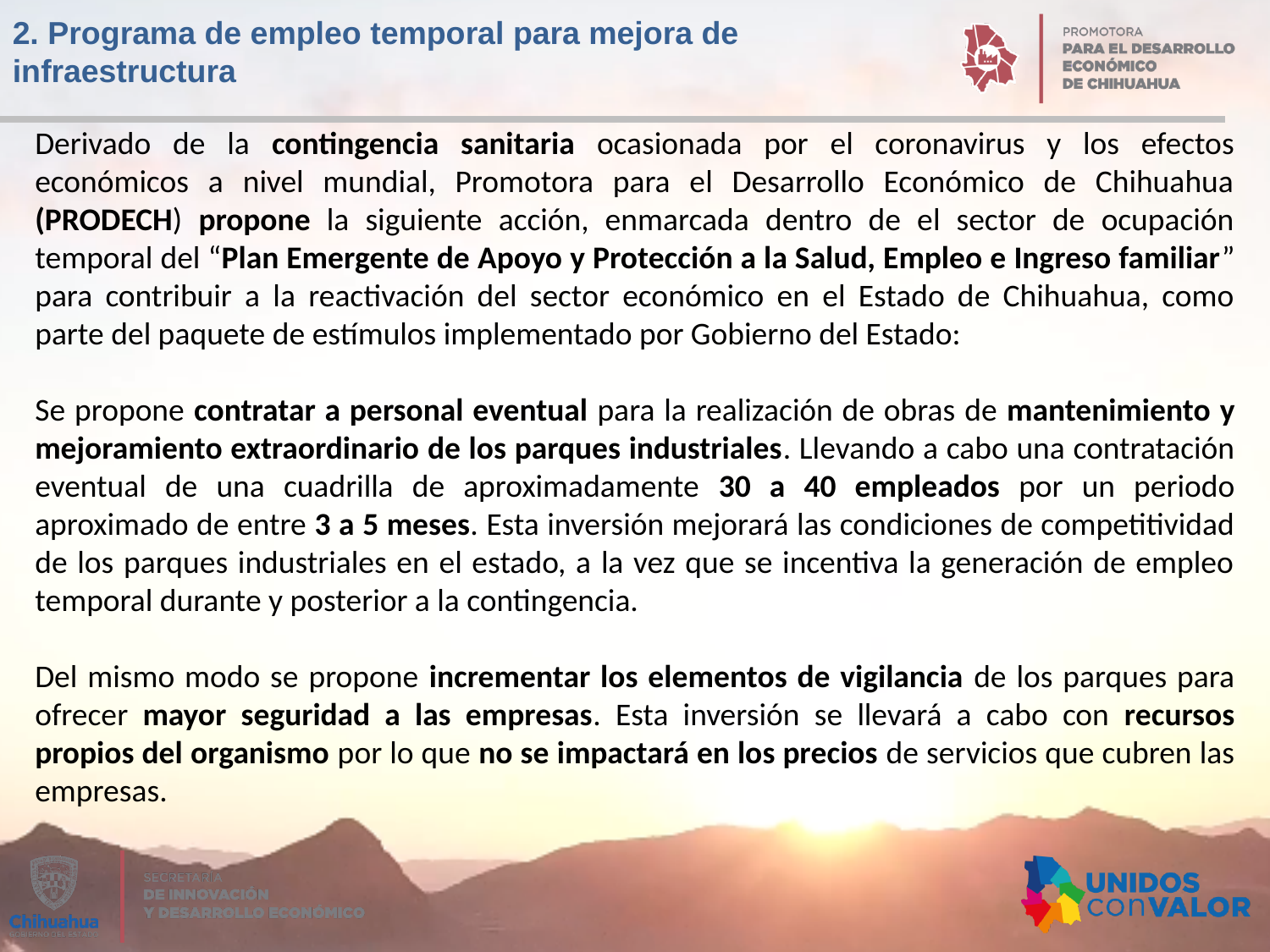

2. Programa de empleo temporal para mejora de infraestructura

Derivado de la contingencia sanitaria ocasionada por el coronavirus y los efectos económicos a nivel mundial, Promotora para el Desarrollo Económico de Chihuahua (PRODECH) propone la siguiente acción, enmarcada dentro de el sector de ocupación temporal del “Plan Emergente de Apoyo y Protección a la Salud, Empleo e Ingreso familiar” para contribuir a la reactivación del sector económico en el Estado de Chihuahua, como parte del paquete de estímulos implementado por Gobierno del Estado:

Se propone contratar a personal eventual para la realización de obras de mantenimiento y mejoramiento extraordinario de los parques industriales. Llevando a cabo una contratación eventual de una cuadrilla de aproximadamente 30 a 40 empleados por un periodo aproximado de entre 3 a 5 meses. Esta inversión mejorará las condiciones de competitividad de los parques industriales en el estado, a la vez que se incentiva la generación de empleo temporal durante y posterior a la contingencia.

Del mismo modo se propone incrementar los elementos de vigilancia de los parques para ofrecer mayor seguridad a las empresas. Esta inversión se llevará a cabo con recursos propios del organismo por lo que no se impactará en los precios de servicios que cubren las empresas.